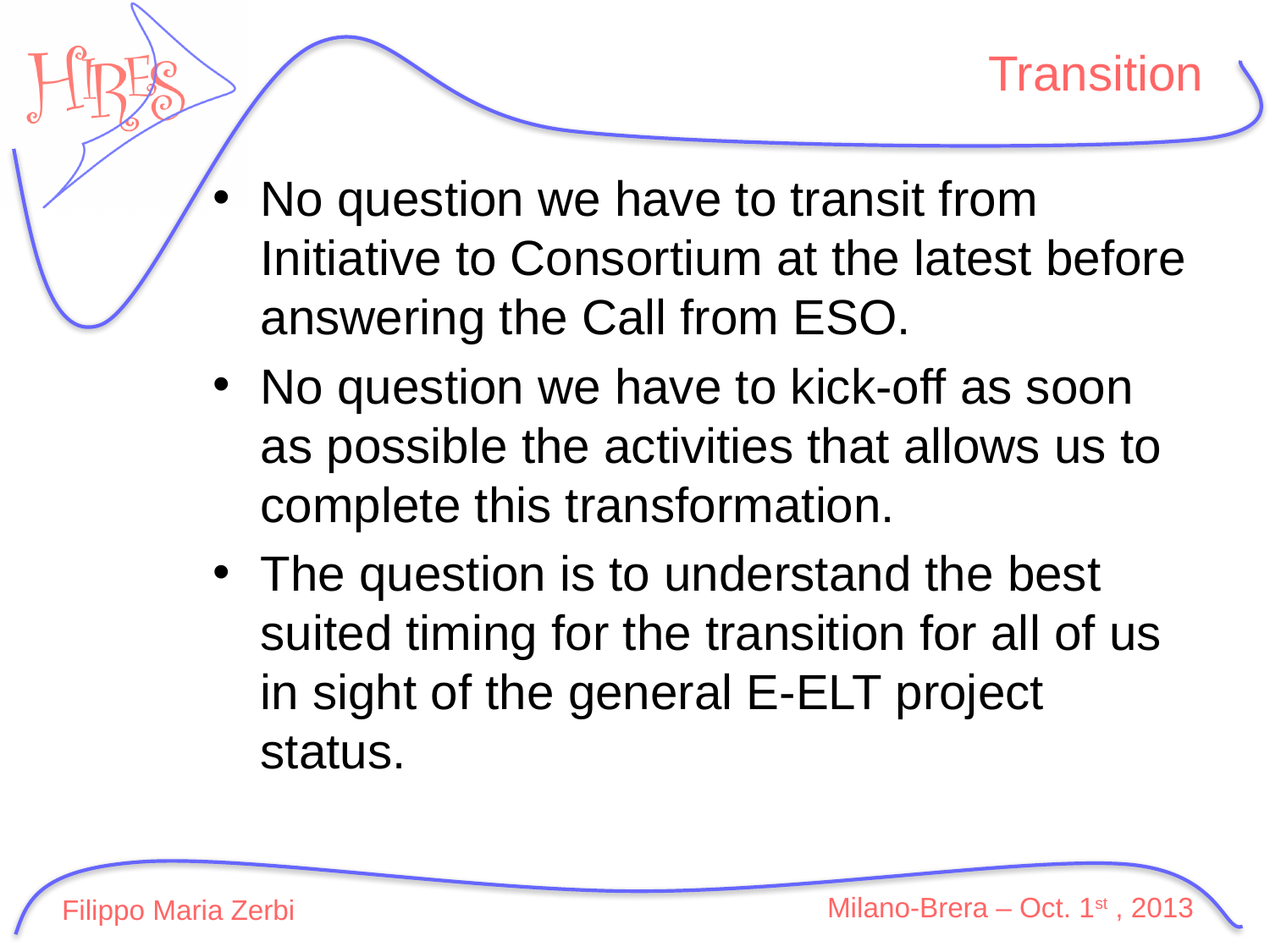

# Transition
No question we have to transit from Initiative to Consortium at the latest before answering the Call from ESO.
No question we have to kick-off as soon as possible the activities that allows us to complete this transformation.
The question is to understand the best suited timing for the transition for all of us in sight of the general E-ELT project status.